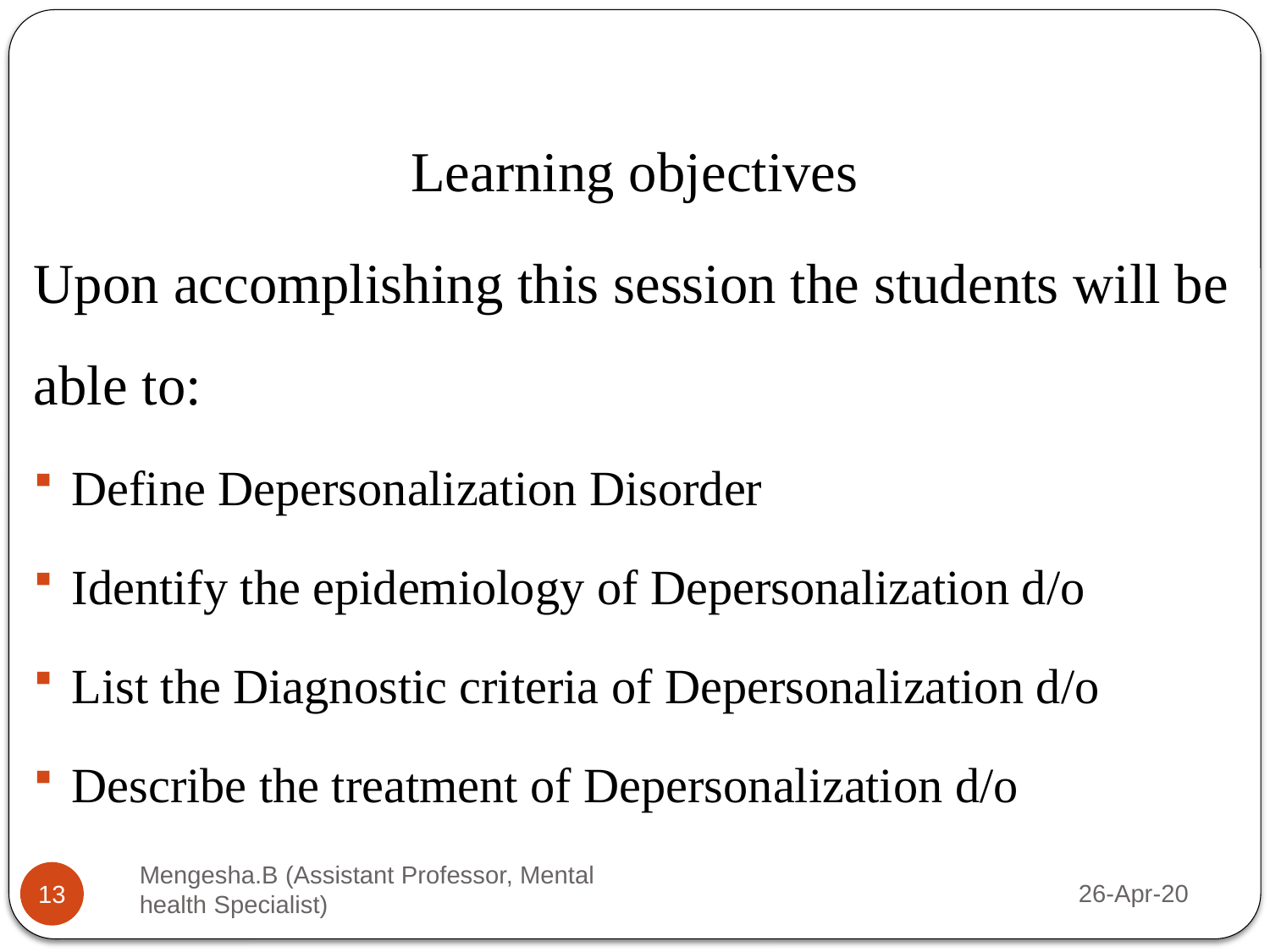

Learning objectives
Upon accomplishing this session the students will be able to:
Define Depersonalization Disorder
Identify the epidemiology of Depersonalization d/o
List the Diagnostic criteria of Depersonalization d/o
Describe the treatment of Depersonalization d/o
Mengesha.B (Assistant Professor, Mental health Specialist)
26-Apr-20
13